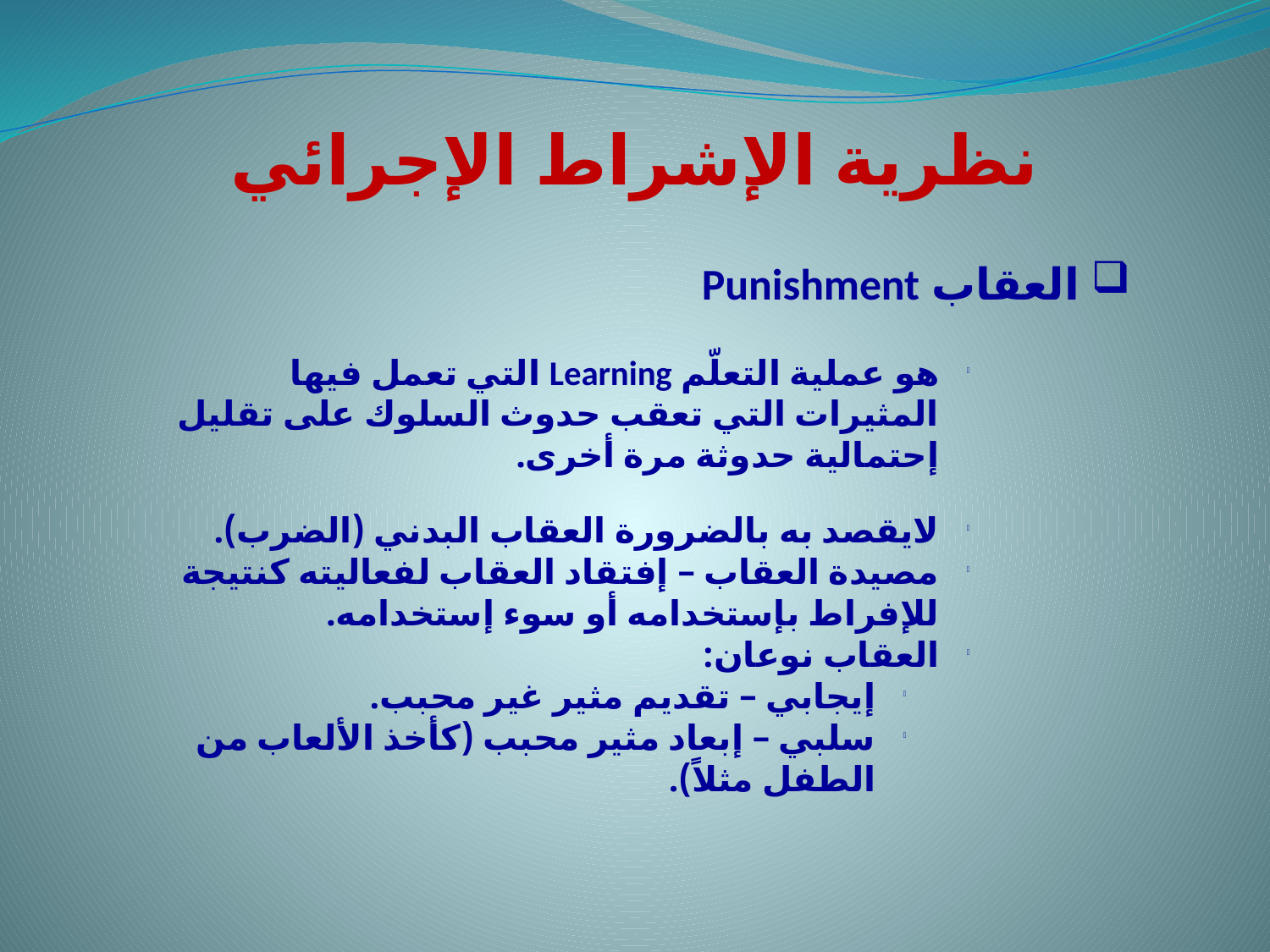

نظرية الإشراط الإجرائي
 العقاب Punishment

هو عملية التعلّم Learning التي تعمل فيها المثيرات التي تعقب حدوث السلوك على تقليل إحتمالية حدوثة مرة أخرى.

لايقصد به بالضرورة العقاب البدني (الضرب).
مصيدة العقاب – إفتقاد العقاب لفعاليته كنتيجة للإفراط بإستخدامه أو سوء إستخدامه.
العقاب نوعان:
إيجابي – تقديم مثير غير محبب.
سلبي – إبعاد مثير محبب (كأخذ الألعاب من الطفل مثلاً).